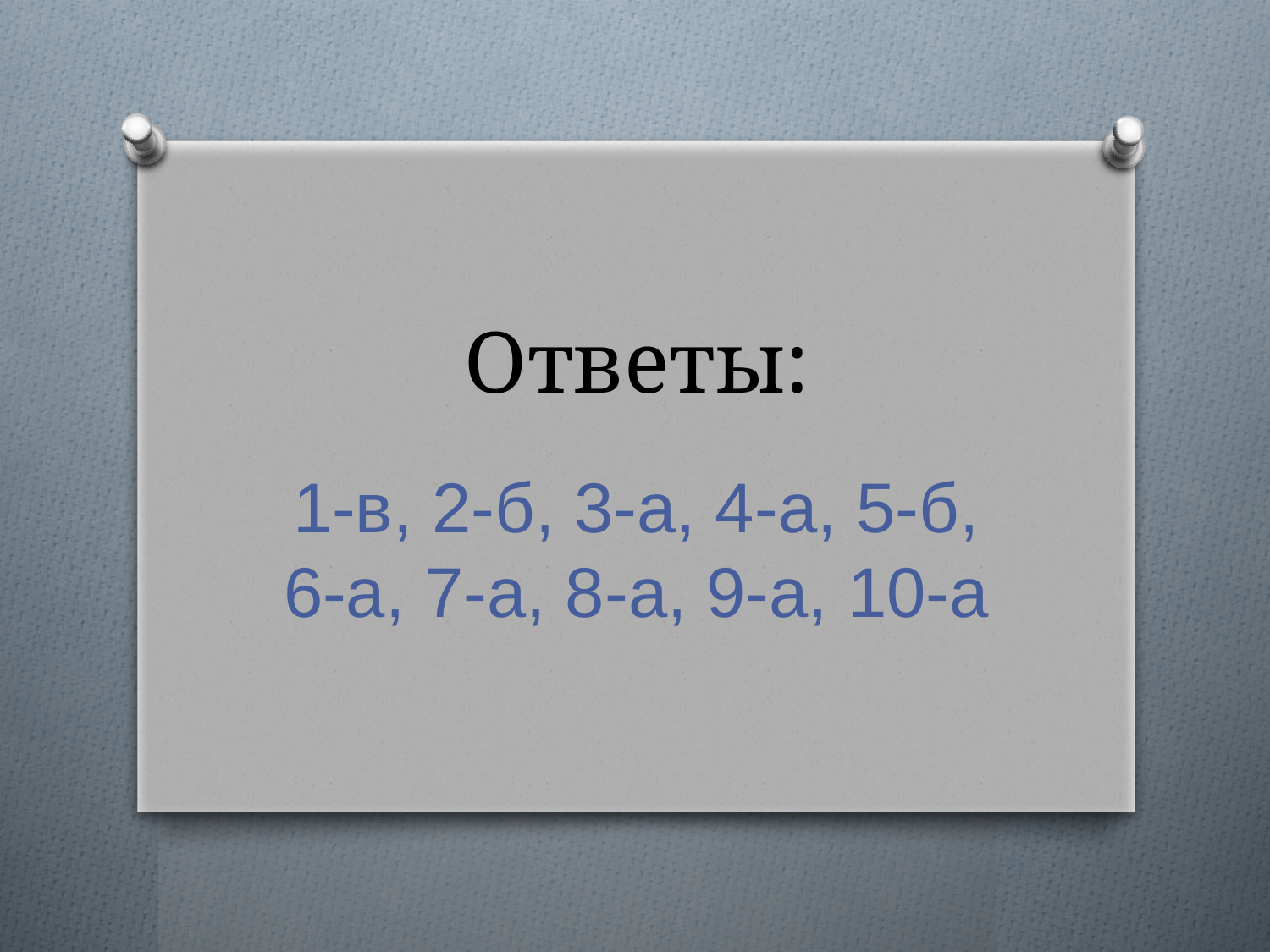

# Ответы:
1-в, 2-б, 3-а, 4-а, 5-б, 6-а, 7-а, 8-а, 9-а, 10-а